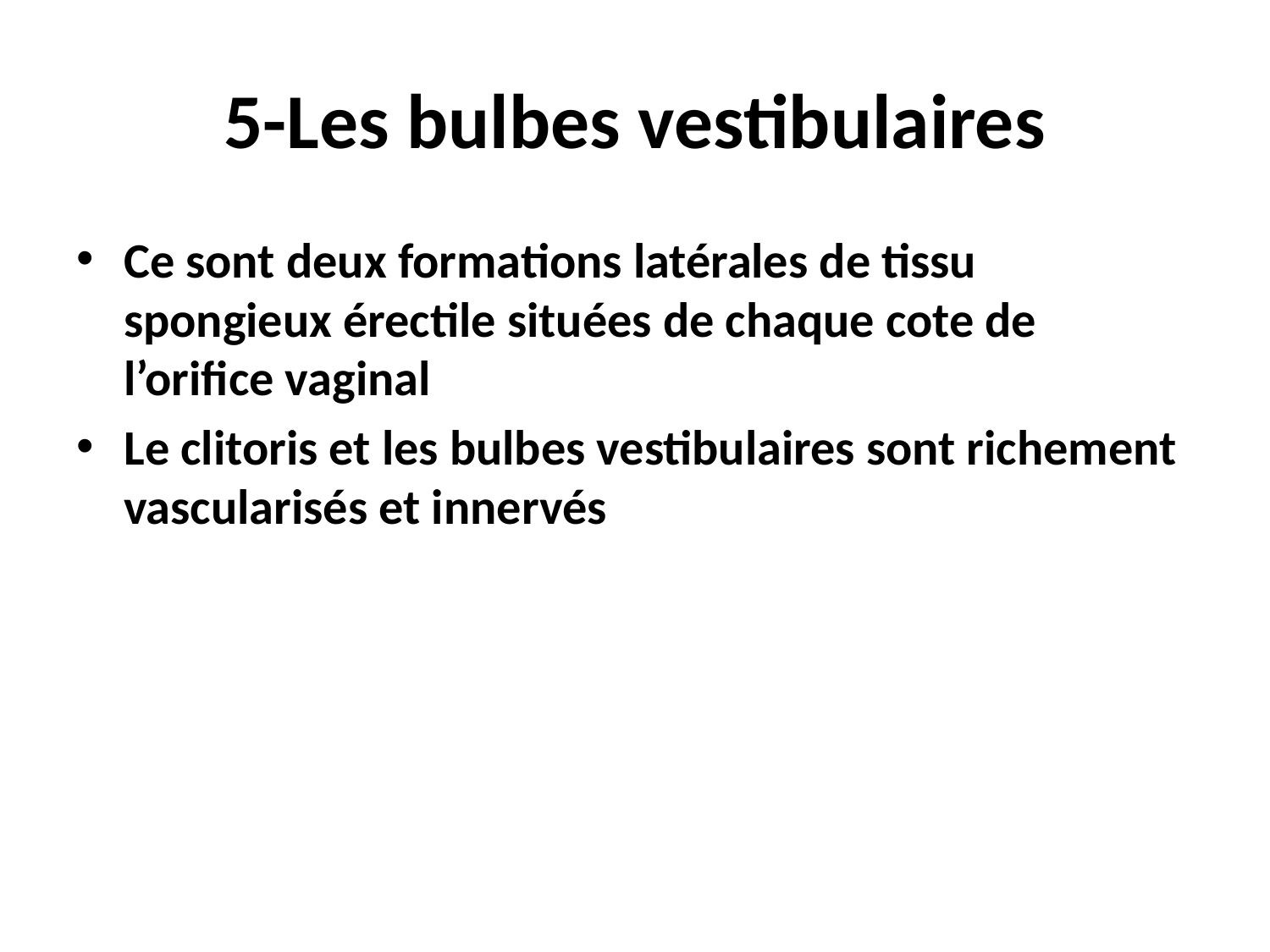

# 5-Les bulbes vestibulaires
Ce sont deux formations latérales de tissu spongieux érectile situées de chaque cote de l’orifice vaginal
Le clitoris et les bulbes vestibulaires sont richement vascularisés et innervés